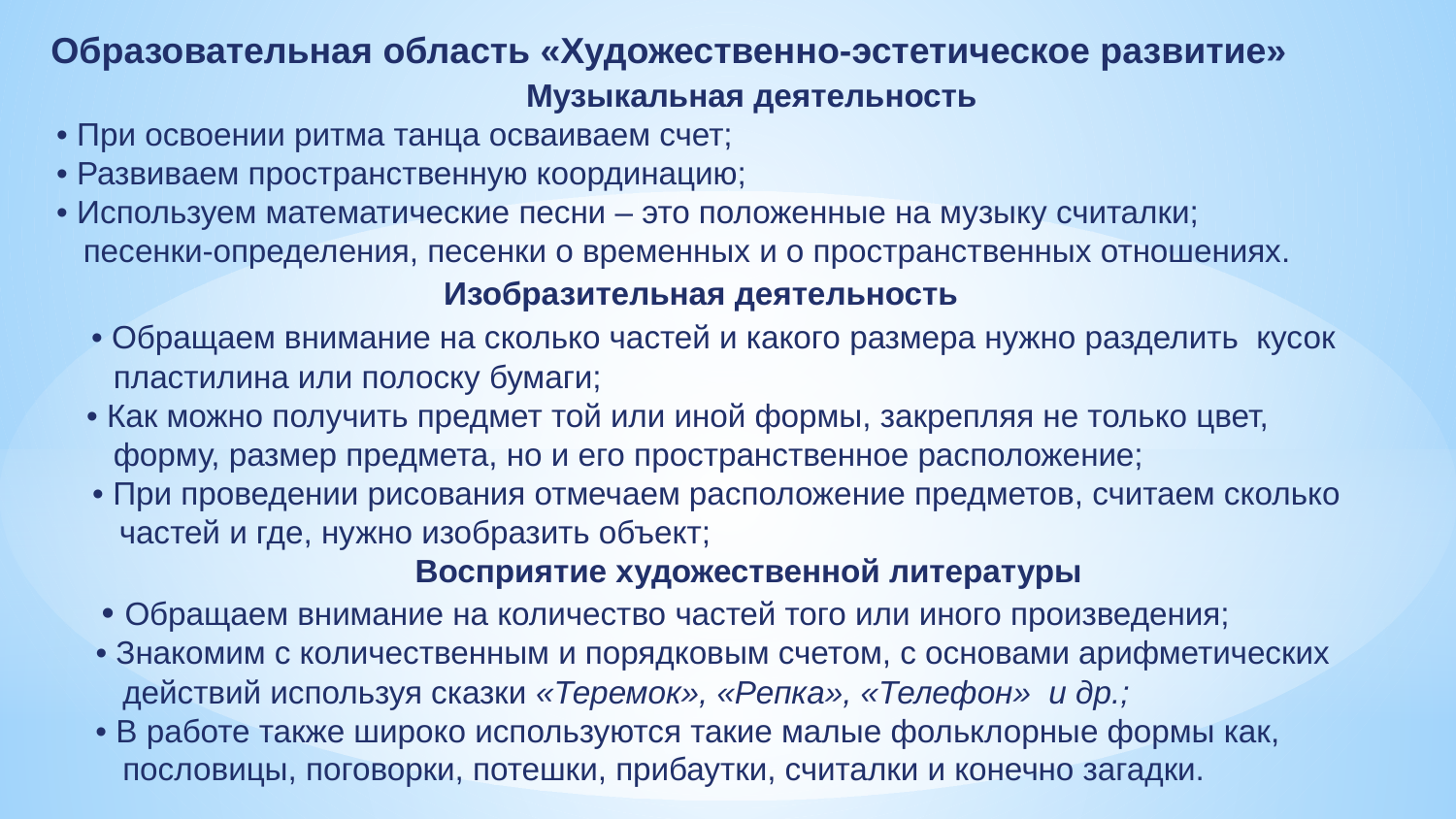

Образовательная область «Художественно-эстетическое развитие»
  Музыкальная деятельность
• При освоении ритма танца осваиваем счет;
• Развиваем пространственную координацию;
• Используем математические песни – это положенные на музыку считалки;
   песенки-определения, песенки о временных и о пространственных отношениях.
                                      Изобразительная деятельность
    • Обращаем внимание на сколько частей и какого размера нужно разделить  кусок
       пластилина или полоску бумаги;
    • Как можно получить предмет той или иной формы, закрепляя не только цвет,
       форму, размер предмета, но и его пространственное расположение;
    • При проведении рисования отмечаем расположение предметов, считаем сколько
       частей и где, нужно изобразить объект;
Восприятие художественной литературы
     • Обращаем внимание на количество частей того или иного произведения;
     • Знакомим с количественным и порядковым счетом, с основами арифметических
        действий используя сказки «Теремок», «Репка», «Телефон»  и др.;
     • В работе также широко используются такие малые фольклорные формы как,
        пословицы, поговорки, потешки, прибаутки, считалки и конечно загадки.